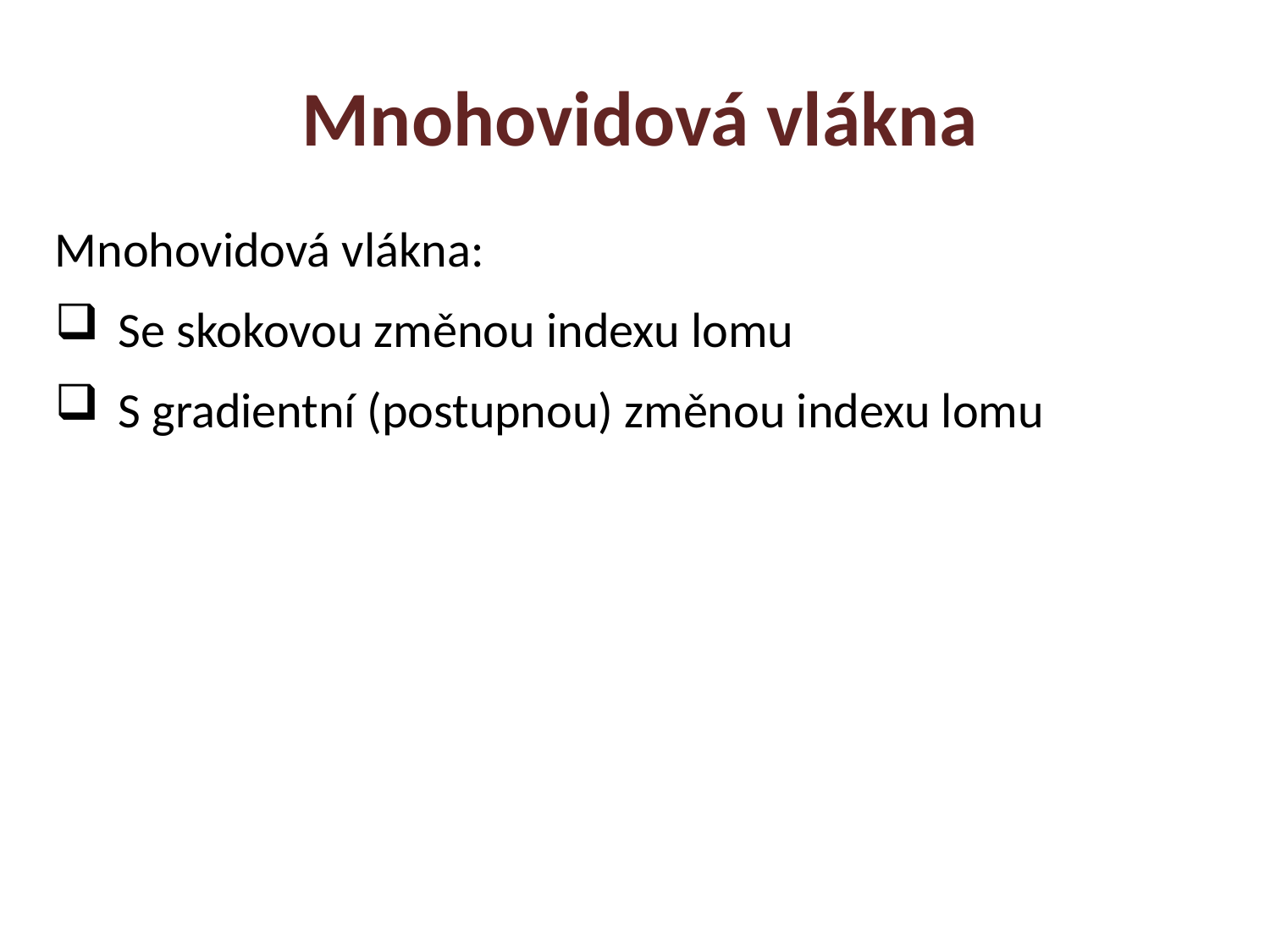

Mnohovidová vlákna
Mnohovidová vlákna:
Se skokovou změnou indexu lomu
S gradientní (postupnou) změnou indexu lomu